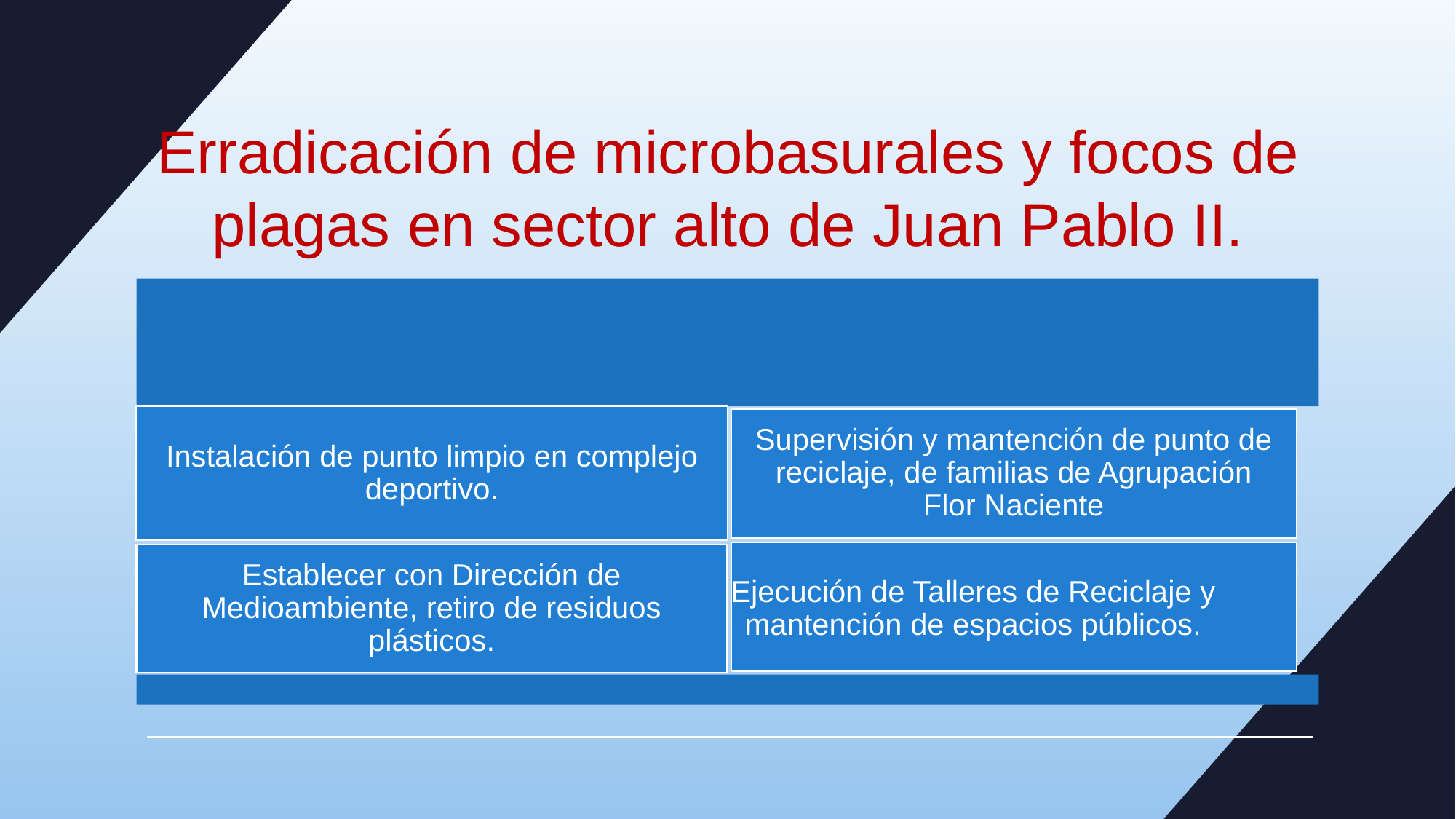

# Erradicación de microbasurales y focos de plagas en sector alto de Juan Pablo II.

Instalación de punto limpio en complejo deportivo.
Establecer con Dirección de Medioambiente, retiro de residuos plásticos.

Supervisión y mantención de punto de reciclaje, de familias de Agrupación Flor Naciente

Ejecución de Talleres de Reciclaje y mantención de espacios públicos.